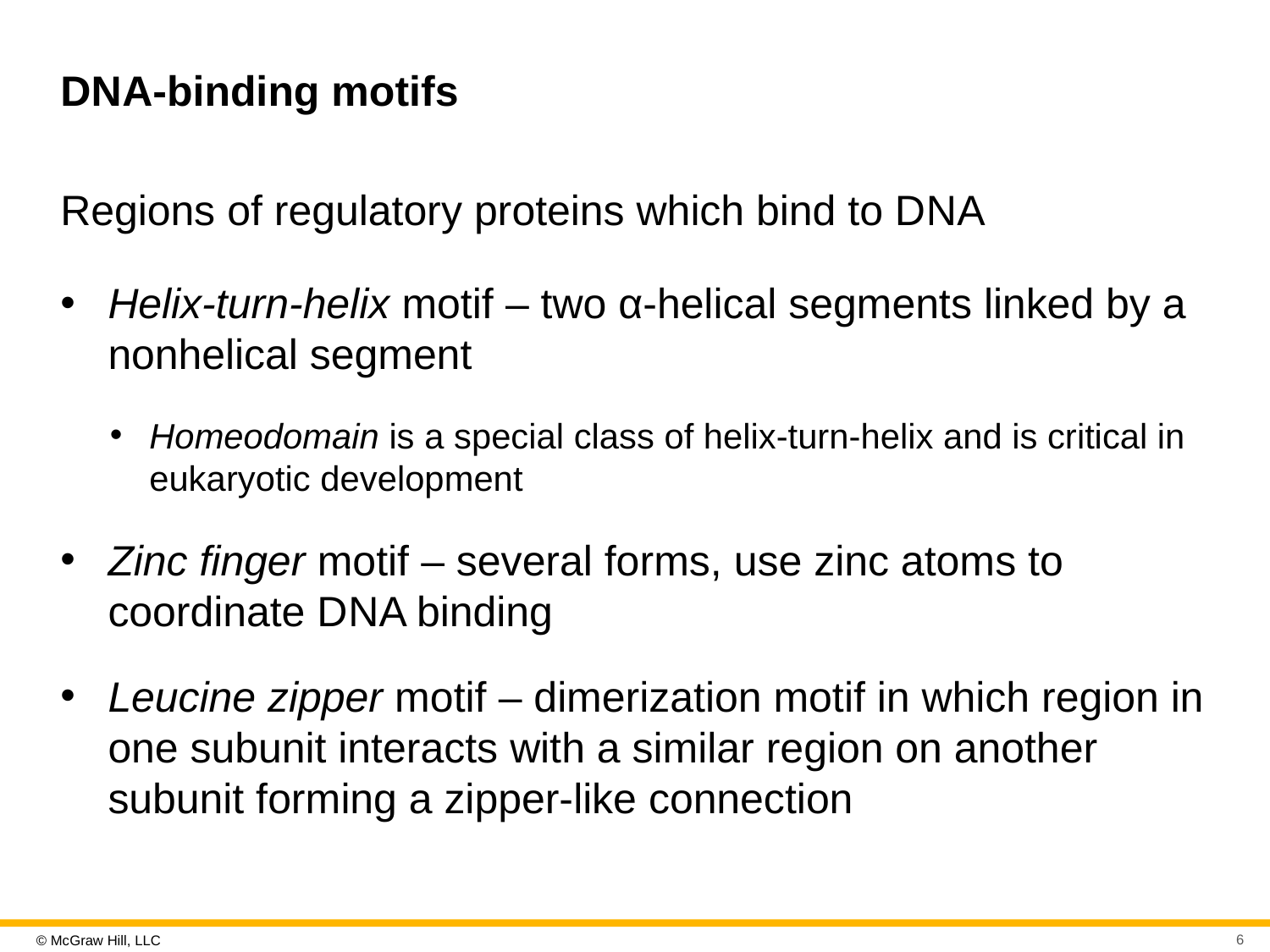

# D N A-binding motifs
Regions of regulatory proteins which bind to D N A
Helix-turn-helix motif – two α-helical segments linked by a nonhelical segment
Homeodomain is a special class of helix-turn-helix and is critical in eukaryotic development
Zinc finger motif – several forms, use zinc atoms to coordinate D N A binding
Leucine zipper motif – dimerization motif in which region in one subunit interacts with a similar region on another subunit forming a zipper-like connection
6